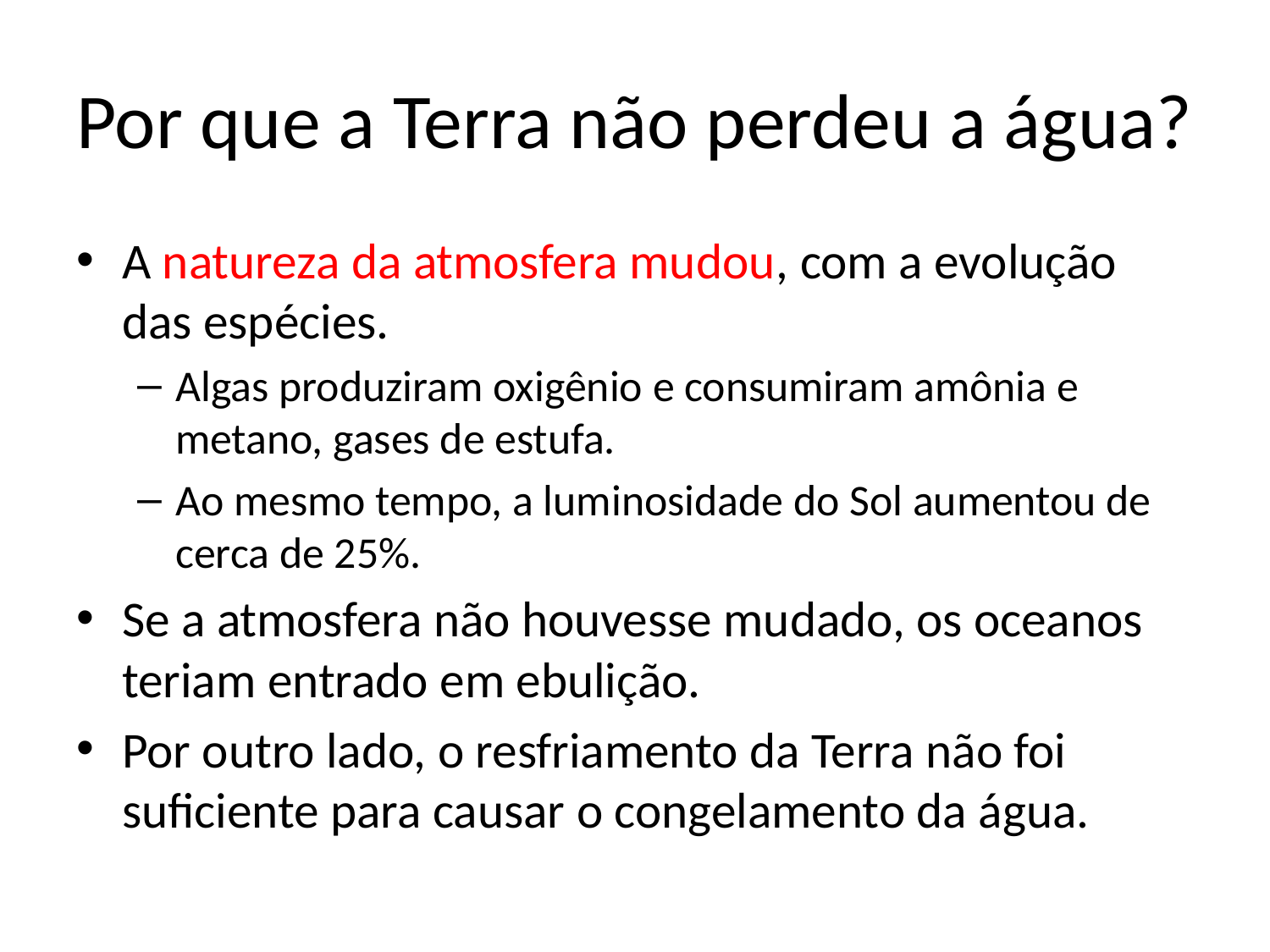

# Por que a Terra não perdeu a água?
A natureza da atmosfera mudou, com a evolução das espécies.
Algas produziram oxigênio e consumiram amônia e metano, gases de estufa.
Ao mesmo tempo, a luminosidade do Sol aumentou de cerca de 25%.
Se a atmosfera não houvesse mudado, os oceanos teriam entrado em ebulição.
Por outro lado, o resfriamento da Terra não foi suficiente para causar o congelamento da água.